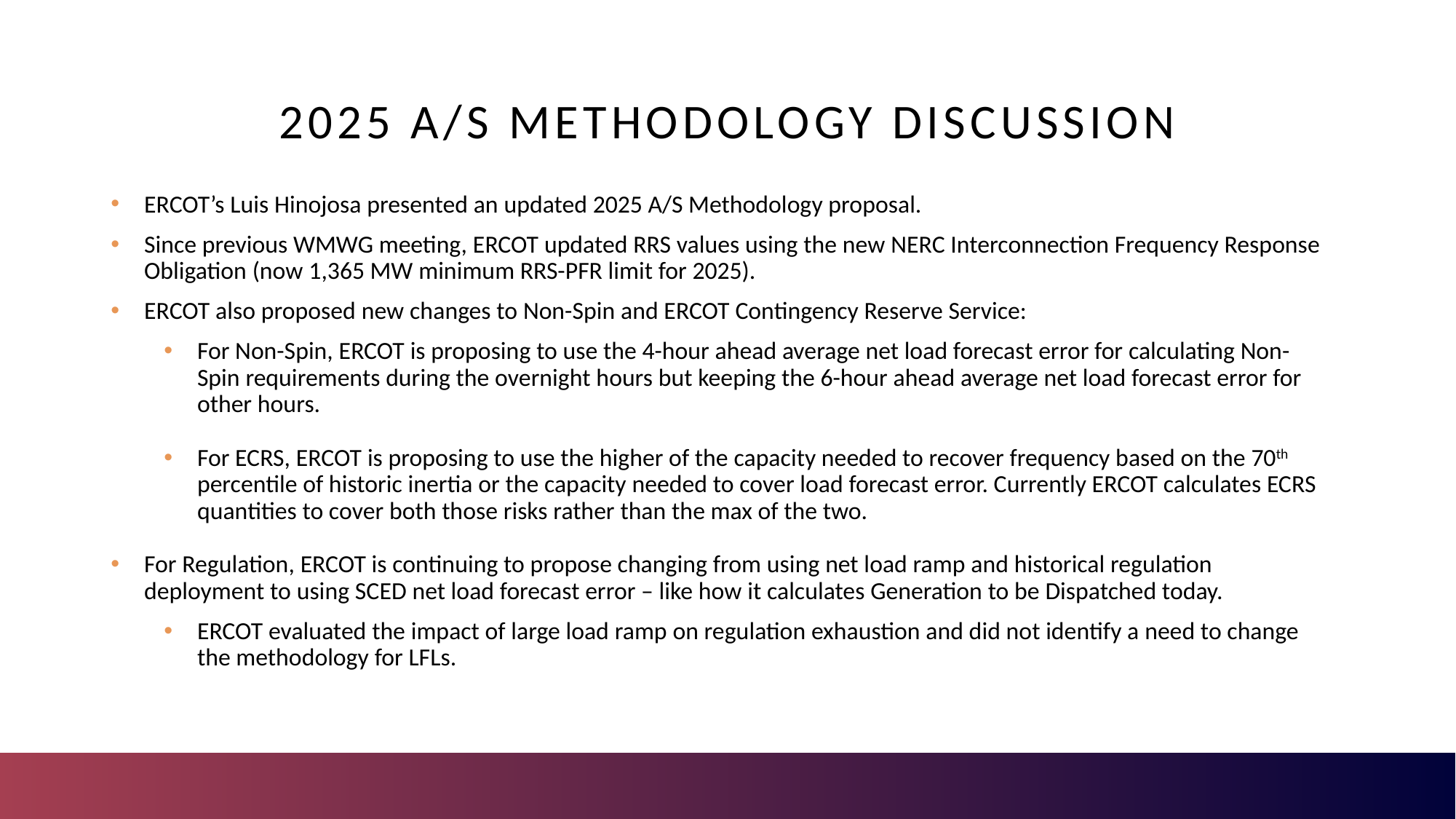

# 2025 A/S methodology discussion
ERCOT’s Luis Hinojosa presented an updated 2025 A/S Methodology proposal.
Since previous WMWG meeting, ERCOT updated RRS values using the new NERC Interconnection Frequency Response Obligation (now 1,365 MW minimum RRS-PFR limit for 2025).
ERCOT also proposed new changes to Non-Spin and ERCOT Contingency Reserve Service:
For Non-Spin, ERCOT is proposing to use the 4-hour ahead average net load forecast error for calculating Non-Spin requirements during the overnight hours but keeping the 6-hour ahead average net load forecast error for other hours.
For ECRS, ERCOT is proposing to use the higher of the capacity needed to recover frequency based on the 70th percentile of historic inertia or the capacity needed to cover load forecast error. Currently ERCOT calculates ECRS quantities to cover both those risks rather than the max of the two.
For Regulation, ERCOT is continuing to propose changing from using net load ramp and historical regulation deployment to using SCED net load forecast error – like how it calculates Generation to be Dispatched today.
ERCOT evaluated the impact of large load ramp on regulation exhaustion and did not identify a need to change the methodology for LFLs.